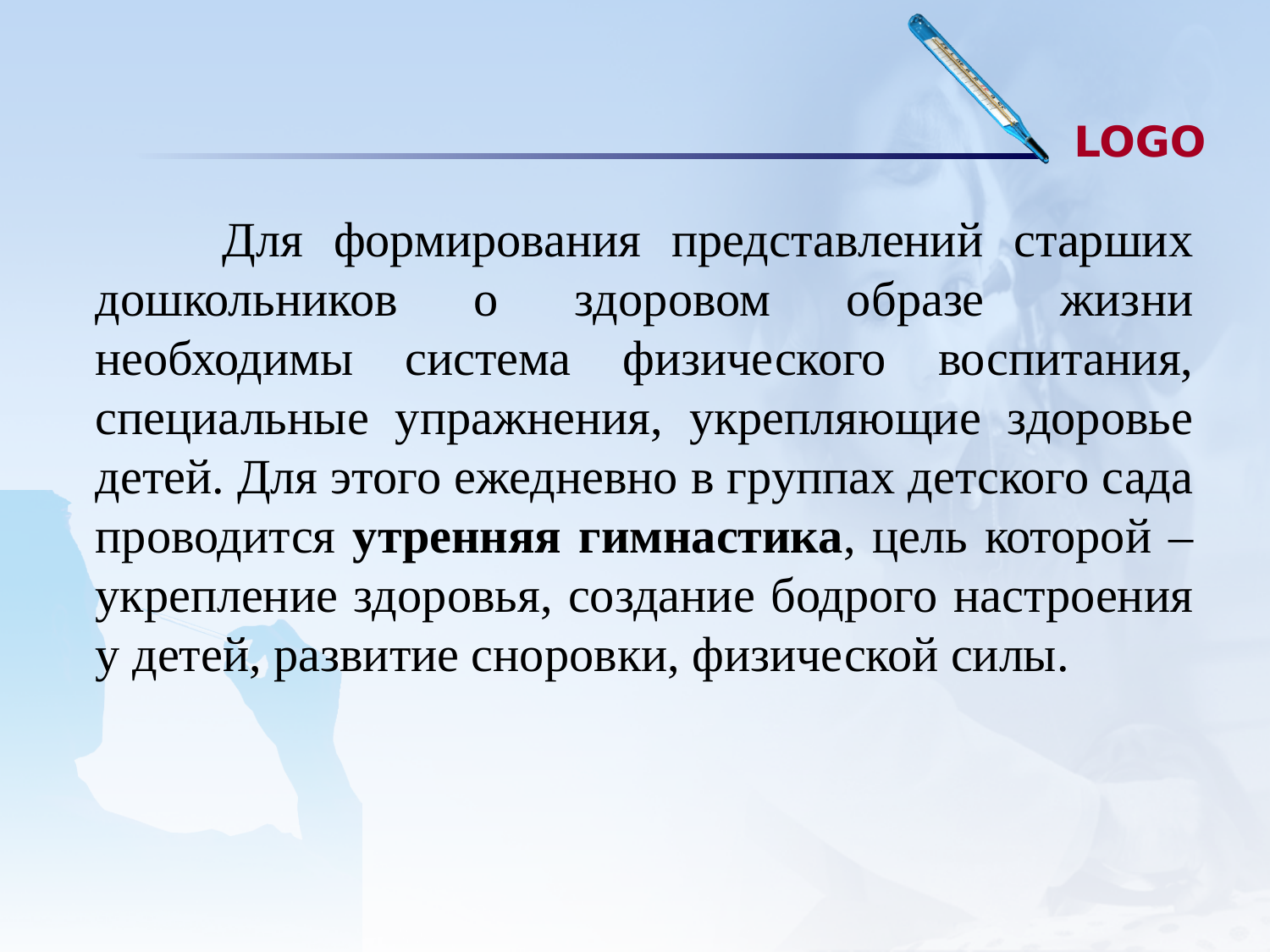

#
	Для формирования представлений старших дошкольников о здоровом образе жизни необходимы система физического воспитания, специальные упражнения, укрепляющие здоровье детей. Для этого ежедневно в группах детского сада проводится утренняя гимнастика, цель которой – укрепление здоровья, создание бодрого настроения у детей, развитие сноровки, физической силы.